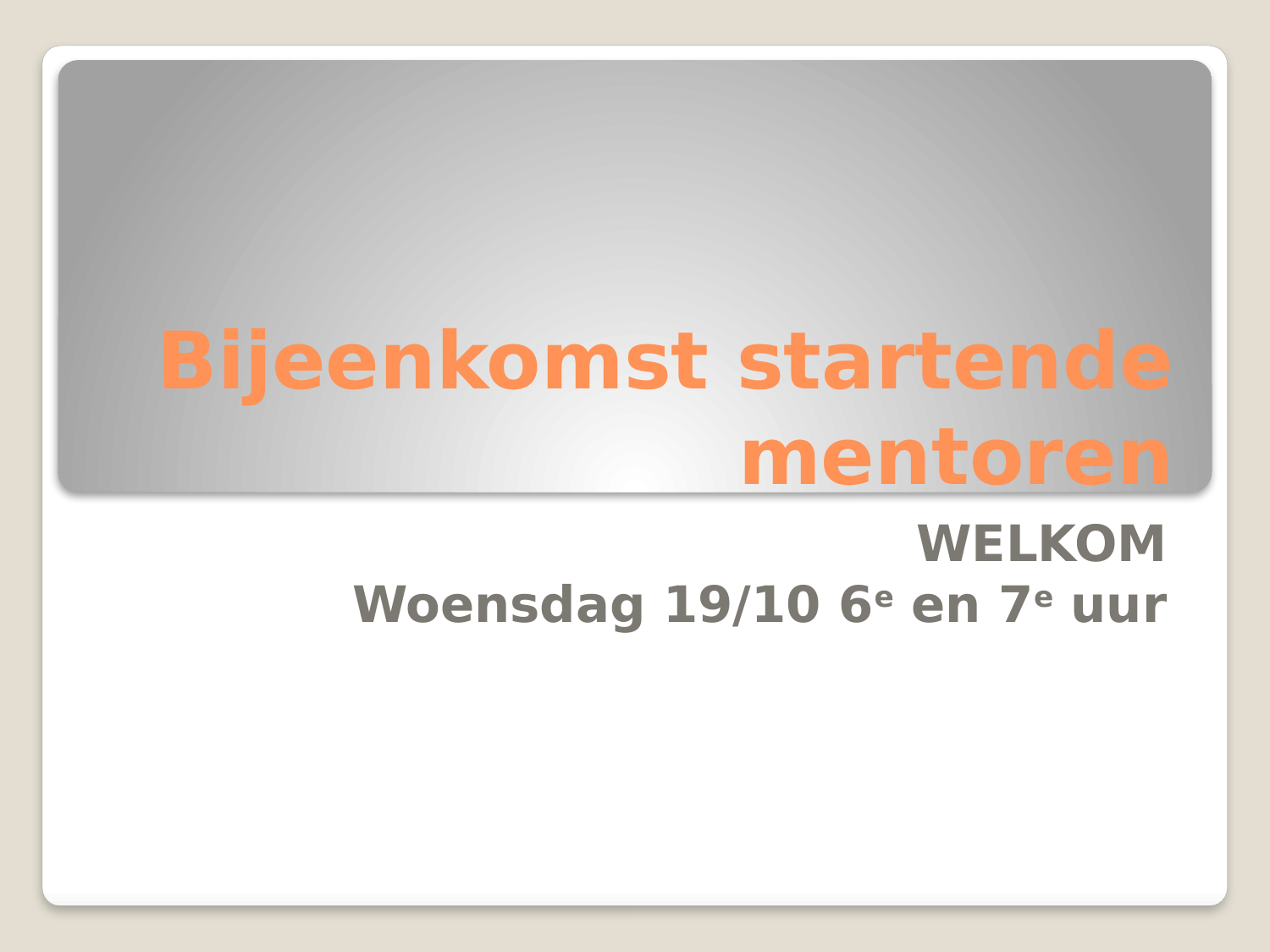

# Bijeenkomst startende mentoren
WELKOM
Woensdag 19/10 6e en 7e uur